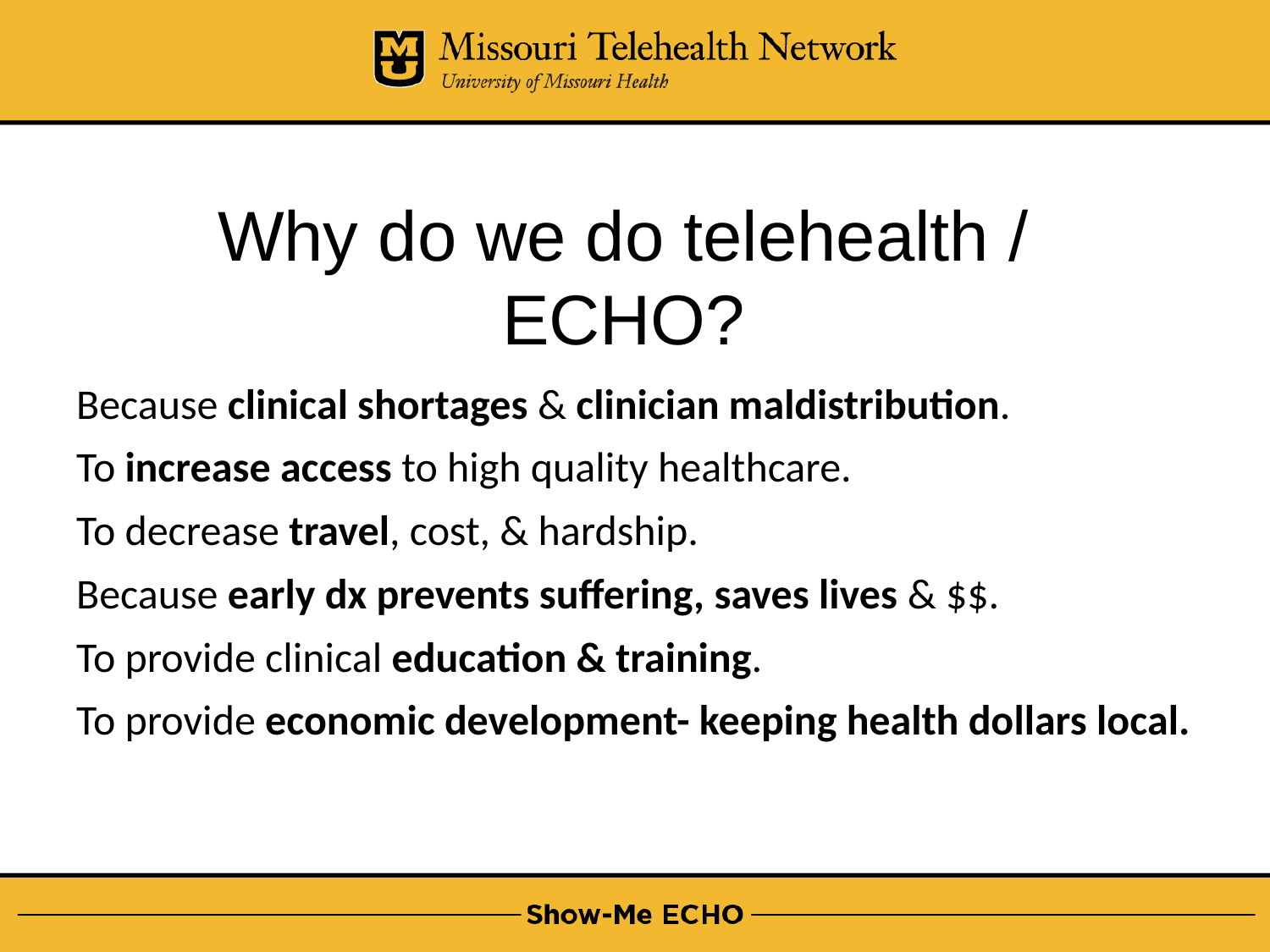

Why do we do telehealth / ECHO?
Because clinical shortages & clinician maldistribution.
To increase access to high quality healthcare.
To decrease travel, cost, & hardship.
Because early dx prevents suffering, saves lives & $$.
To provide clinical education & training.
To provide economic development- keeping health dollars local.